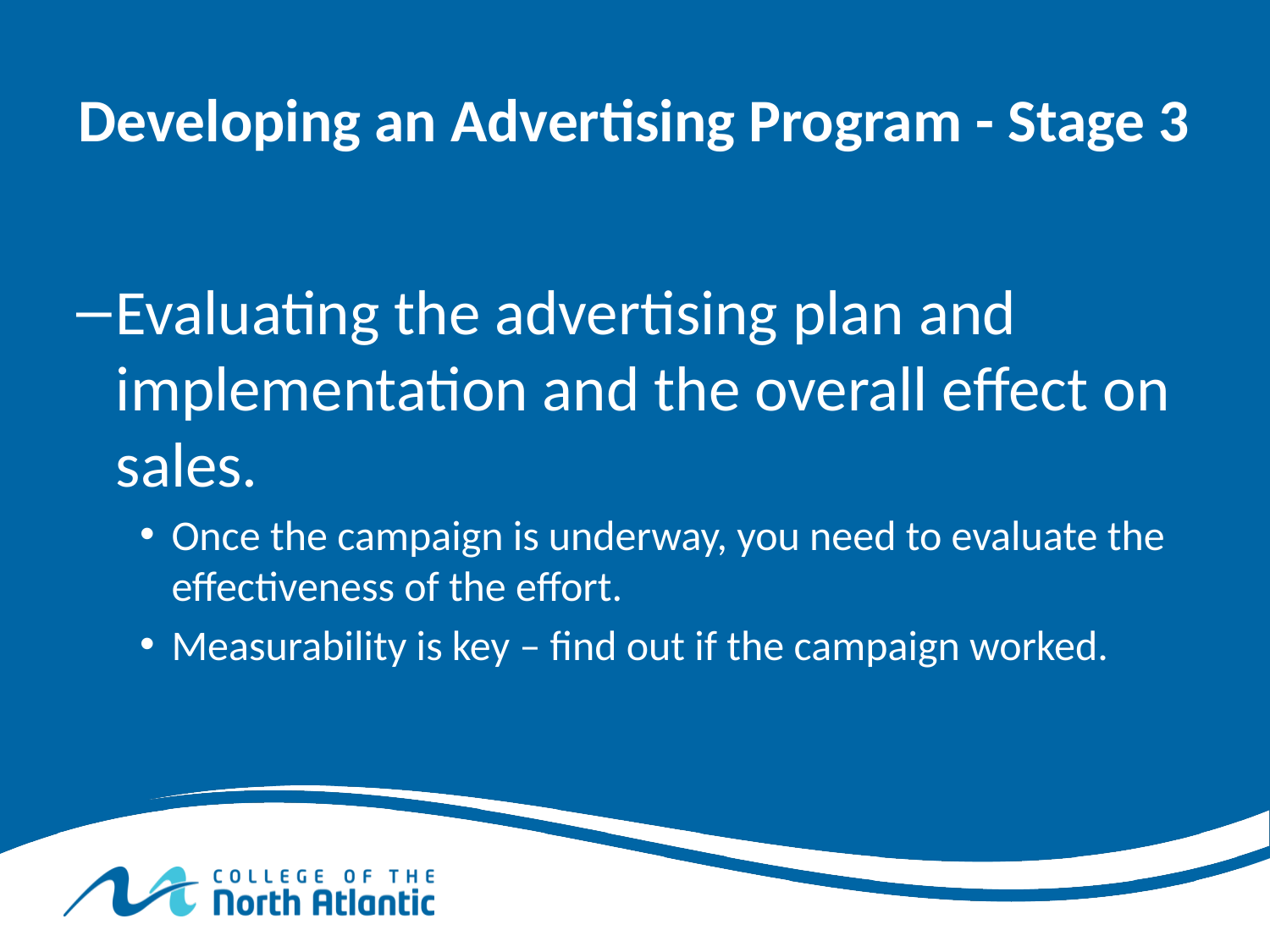

# Developing an Advertising Program - Stage 3
Evaluating the advertising plan and implementation and the overall effect on sales.
Once the campaign is underway, you need to evaluate the effectiveness of the effort.
Measurability is key – find out if the campaign worked.